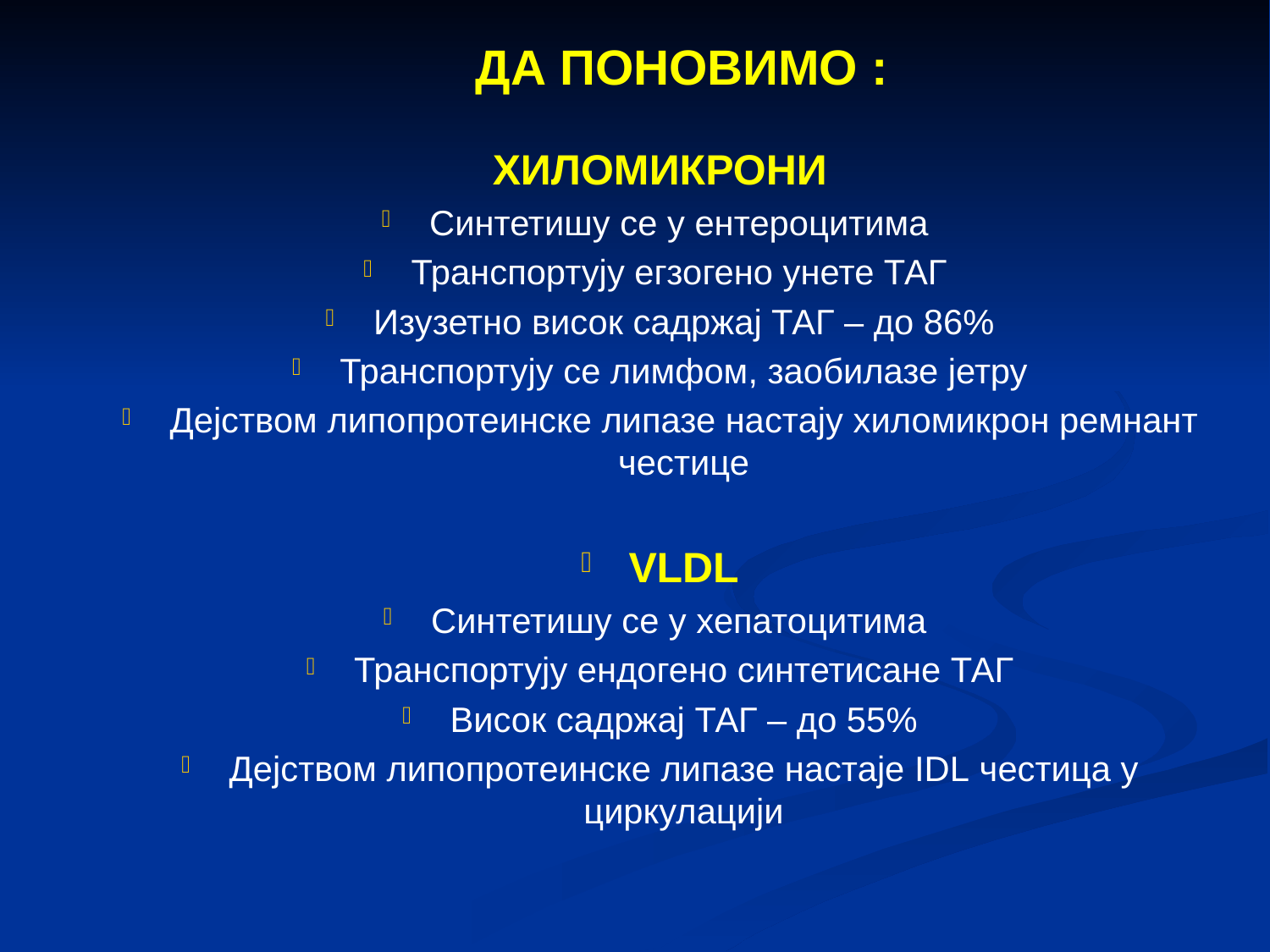

# ДА ПОНОВИМО :
ХИЛОМИКРОНИ
Синтетишу се у ентероцитима
Транспортују егзогено унете ТАГ
Изузетно висок садржај ТАГ – до 86%
Транспортују се лимфом, заобилазе јетру
Дејством липопротеинске липазе настају хиломикрон ремнант честице

VLDL
Синтетишу се у хепатоцитима
Транспортују ендогено синтетисане ТАГ
Висок садржај ТАГ – до 55%
Дејством липопротеинске липазе настаје IDL честица у циркулацији